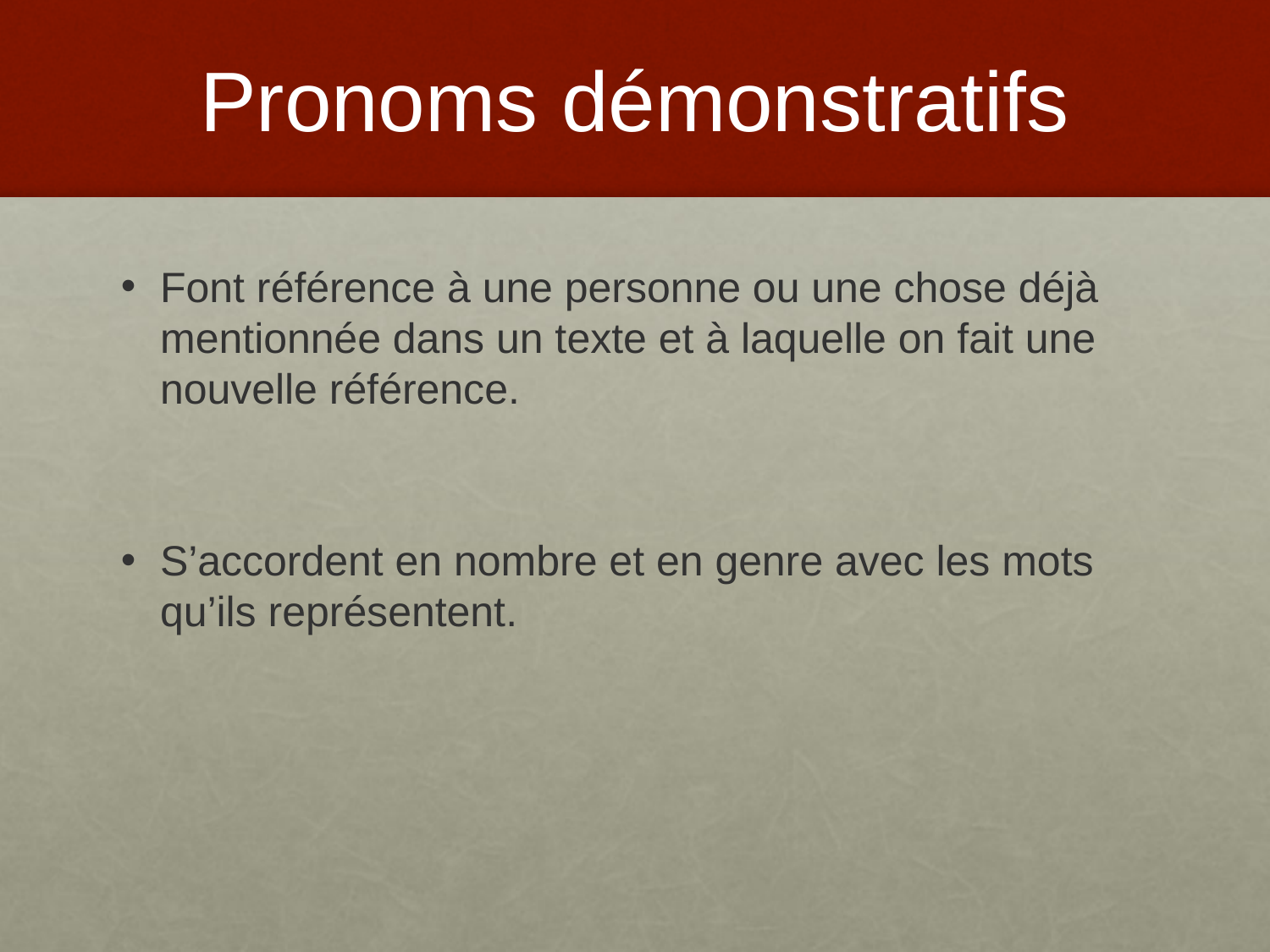

# Pronoms démonstratifs
Font référence à une personne ou une chose déjà mentionnée dans un texte et à laquelle on fait une nouvelle référence.

S’accordent en nombre et en genre avec les mots qu’ils représentent.